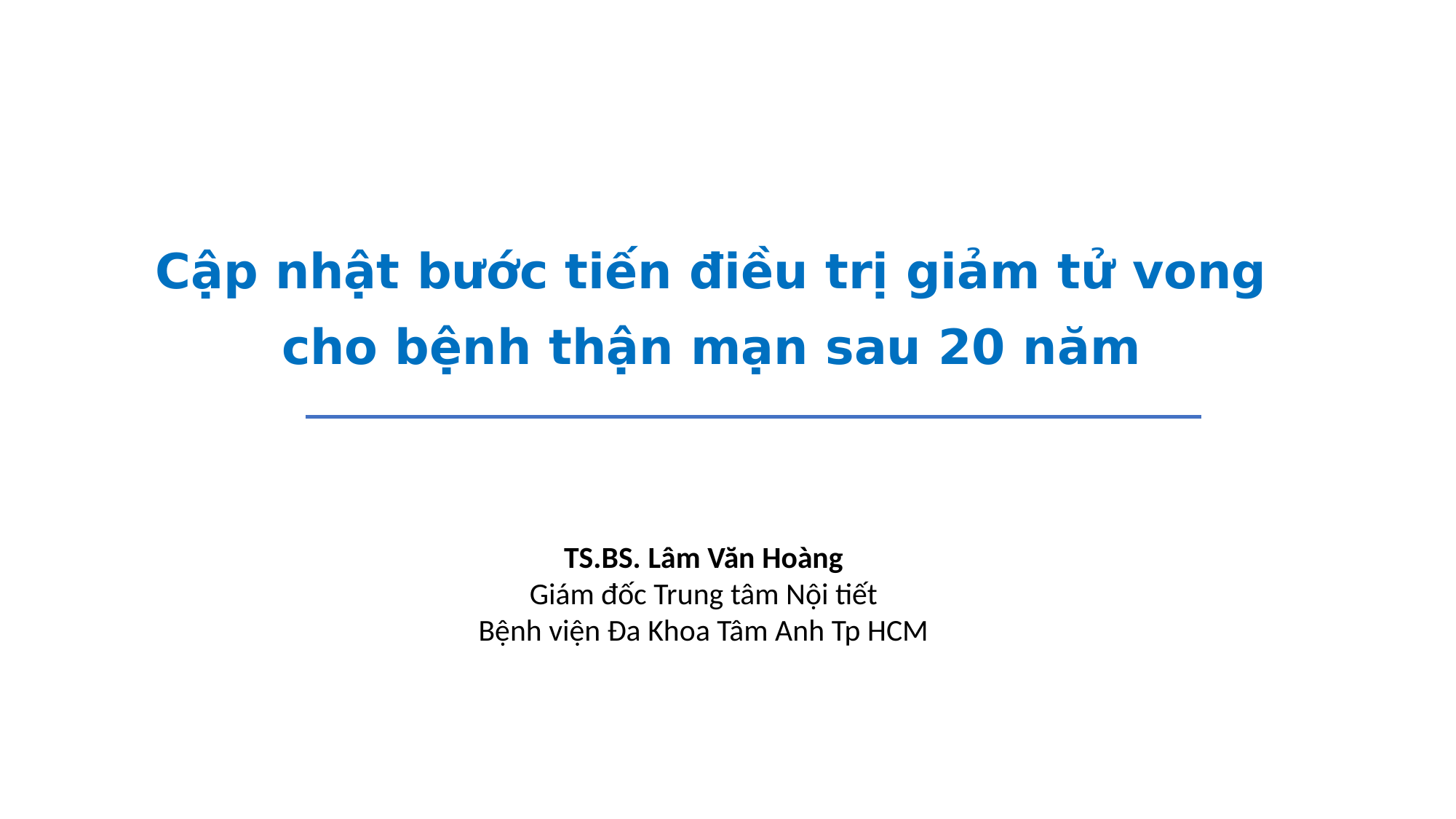

# Cập nhật bước tiến điều trị giảm tử vong cho bệnh thận mạn sau 20 năm
TS.BS. Lâm Văn Hoàng
Giám đốc Trung tâm Nội tiết
Bệnh viện Đa Khoa Tâm Anh Tp HCM